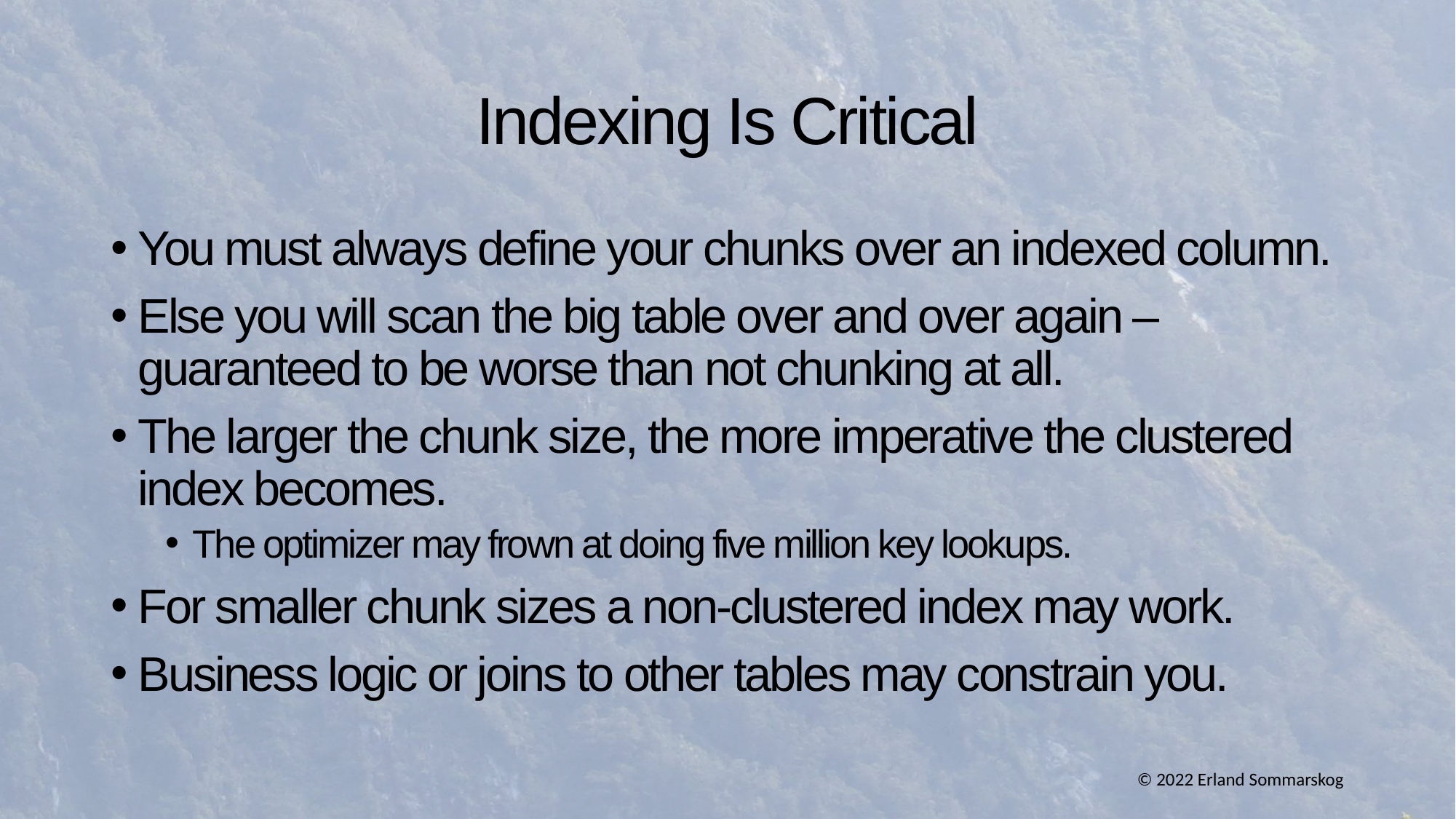

# Indexing Is Critical
You must always define your chunks over an indexed column.
Else you will scan the big table over and over again – guaranteed to be worse than not chunking at all.
The larger the chunk size, the more imperative the clustered index becomes.
The optimizer may frown at doing five million key lookups.
For smaller chunk sizes a non-clustered index may work.
Business logic or joins to other tables may constrain you.
© 2022 Erland Sommarskog